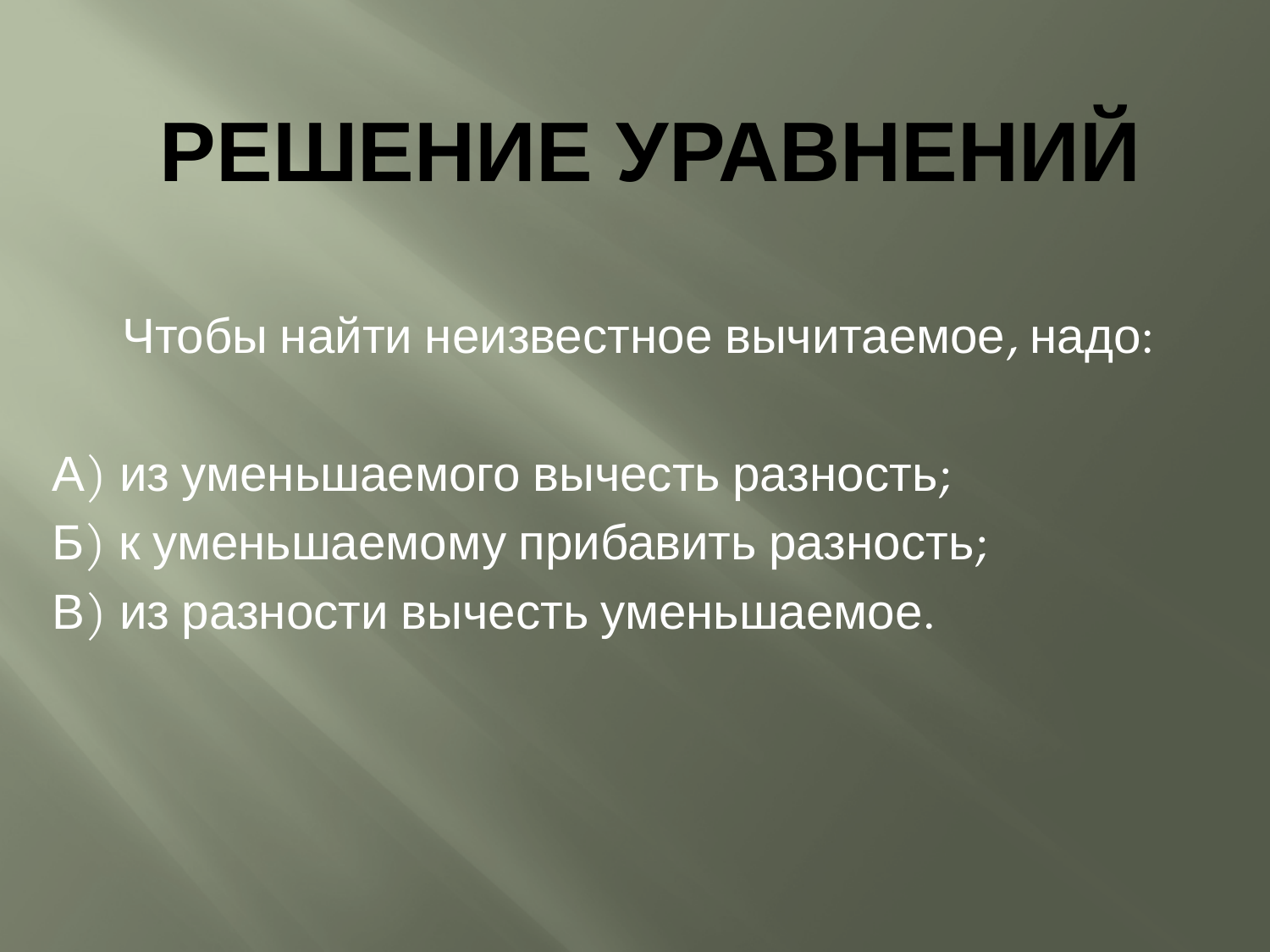

# Решение уравнений
Чтобы найти неизвестное вычитаемое, надо:

А) из уменьшаемого вычесть разность;
Б) к уменьшаемому прибавить разность;
В) из разности вычесть уменьшаемое.